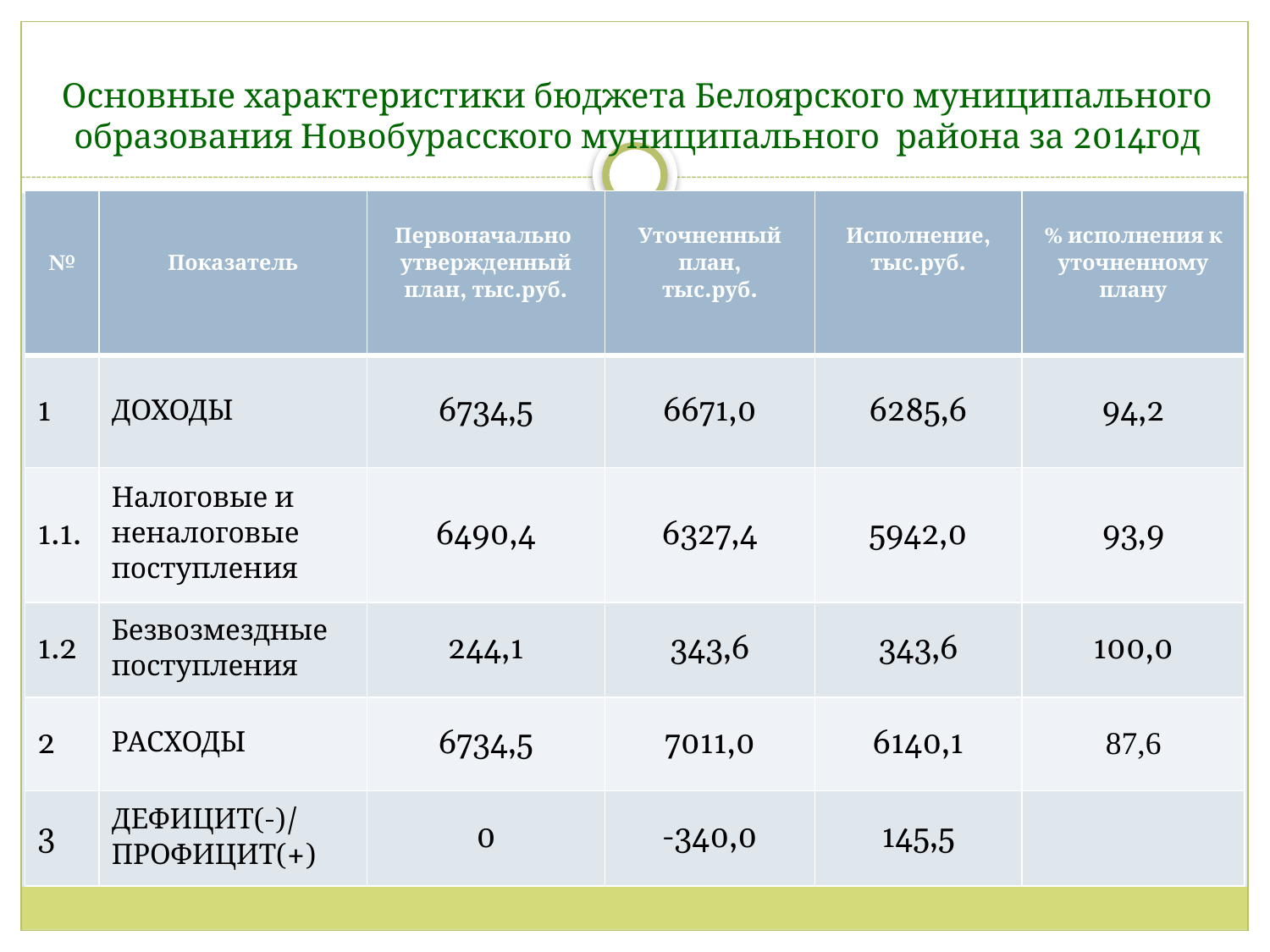

# Основные характеристики бюджета Белоярского муниципального образования Новобурасского муниципального  района за 2014год
| № | Показатель | Первоначально утвержденный план, тыс.руб. | Уточненный план, тыс.руб. | Исполнение, тыс.руб. | % исполнения к уточненному плану |
| --- | --- | --- | --- | --- | --- |
| 1 | ДОХОДЫ | 6734,5 | 6671,0 | 6285,6 | 94,2 |
| 1.1. | Налоговые и неналоговые поступления | 6490,4 | 6327,4 | 5942,0 | 93,9 |
| 1.2 | Безвозмездные поступления | 244,1 | 343,6 | 343,6 | 100,0 |
| 2 | РАСХОДЫ | 6734,5 | 7011,0 | 6140,1 | 87,6 |
| 3 | ДЕФИЦИТ(-)/ ПРОФИЦИТ(+) | 0 | -340,0 | 145,5 |  |